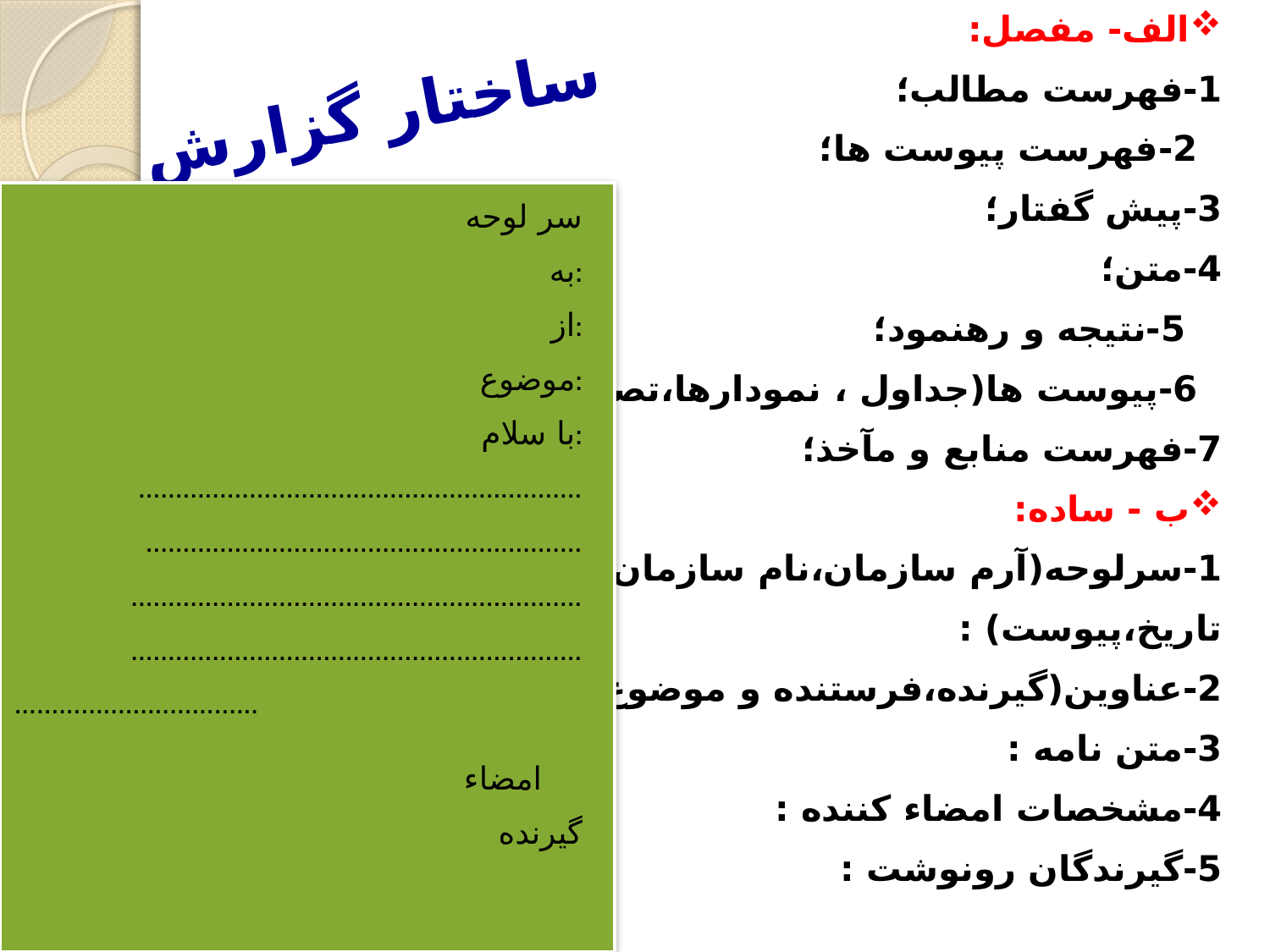

الف- مفصل:
1-فهرست مطالب؛
  2-فهرست پیوست ها؛
3-پیش گفتار؛
4-متن؛
   5-نتیجه و رهنمود؛
  6-پیوست ها(جداول ، نمودارها،تصاویر)
7-فهرست منابع و مآخذ؛
ب - ساده:
1-سرلوحه(آرم سازمان،نام سازمان،شماره،
تاریخ،پیوست) :
2-عناوین(گیرنده،فرستنده و موضوع نامه) :
3-متن نامه :
4-مشخصات امضاء کننده :
5-گیرندگان رونوشت :
ساختار گزارش

                                  سر لوحه
به:
از:
موضوع:
با سلام:
............................................................
...........................................................
.............................................................
.............................................................
.................................                                                                                                  امضاء
گیرنده